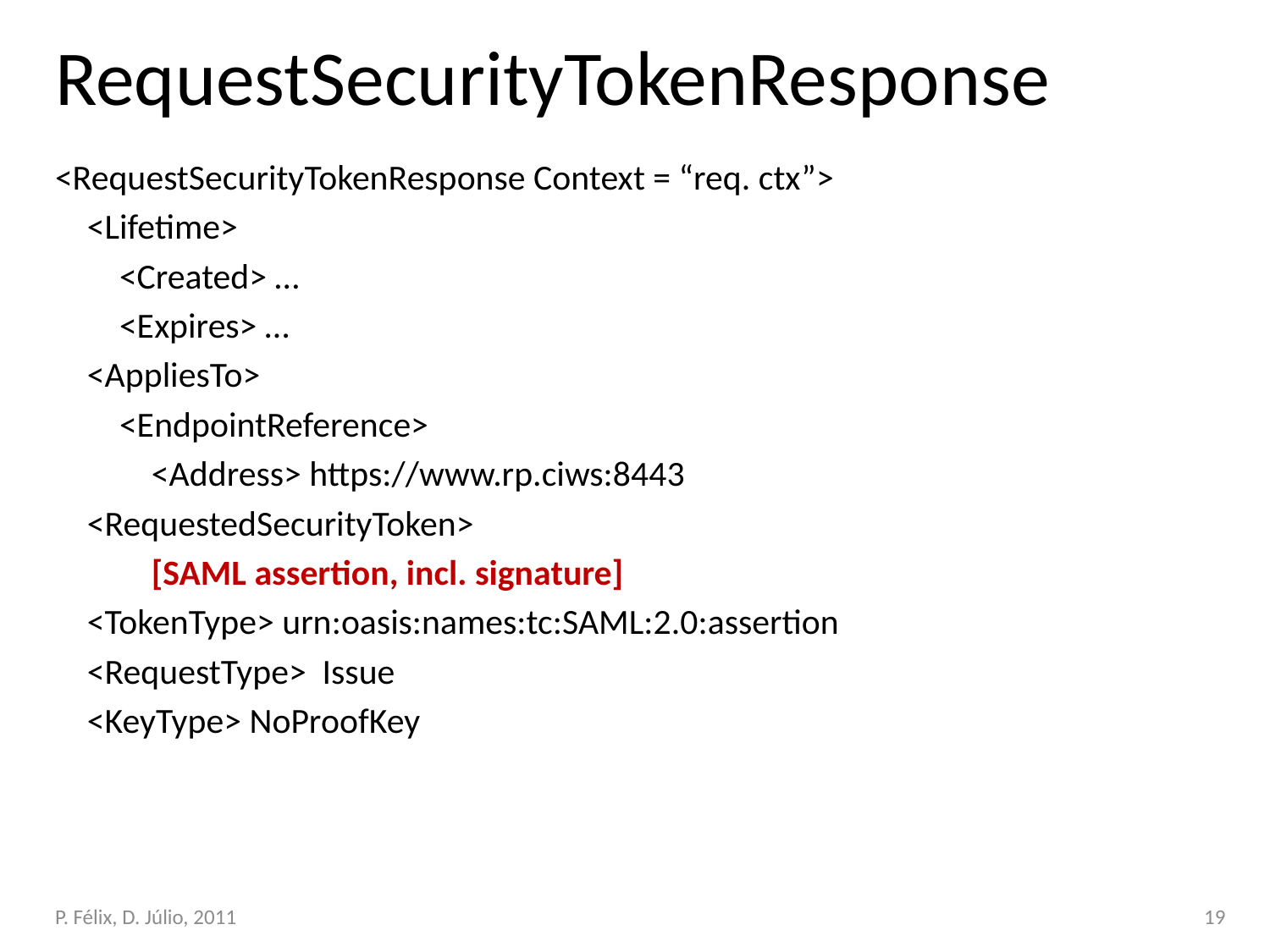

# RequestSecurityTokenResponse
<RequestSecurityTokenResponse Context = “req. ctx”>
    <Lifetime>
        <Created> …
        <Expires> …
    <AppliesTo>
        <EndpointReference>
            <Address> https://www.rp.ciws:8443
    <RequestedSecurityToken>
            [SAML assertion, incl. signature]
    <TokenType> urn:oasis:names:tc:SAML:2.0:assertion
    <RequestType>  Issue
    <KeyType> NoProofKey

P. Félix, D. Júlio, 2011
19